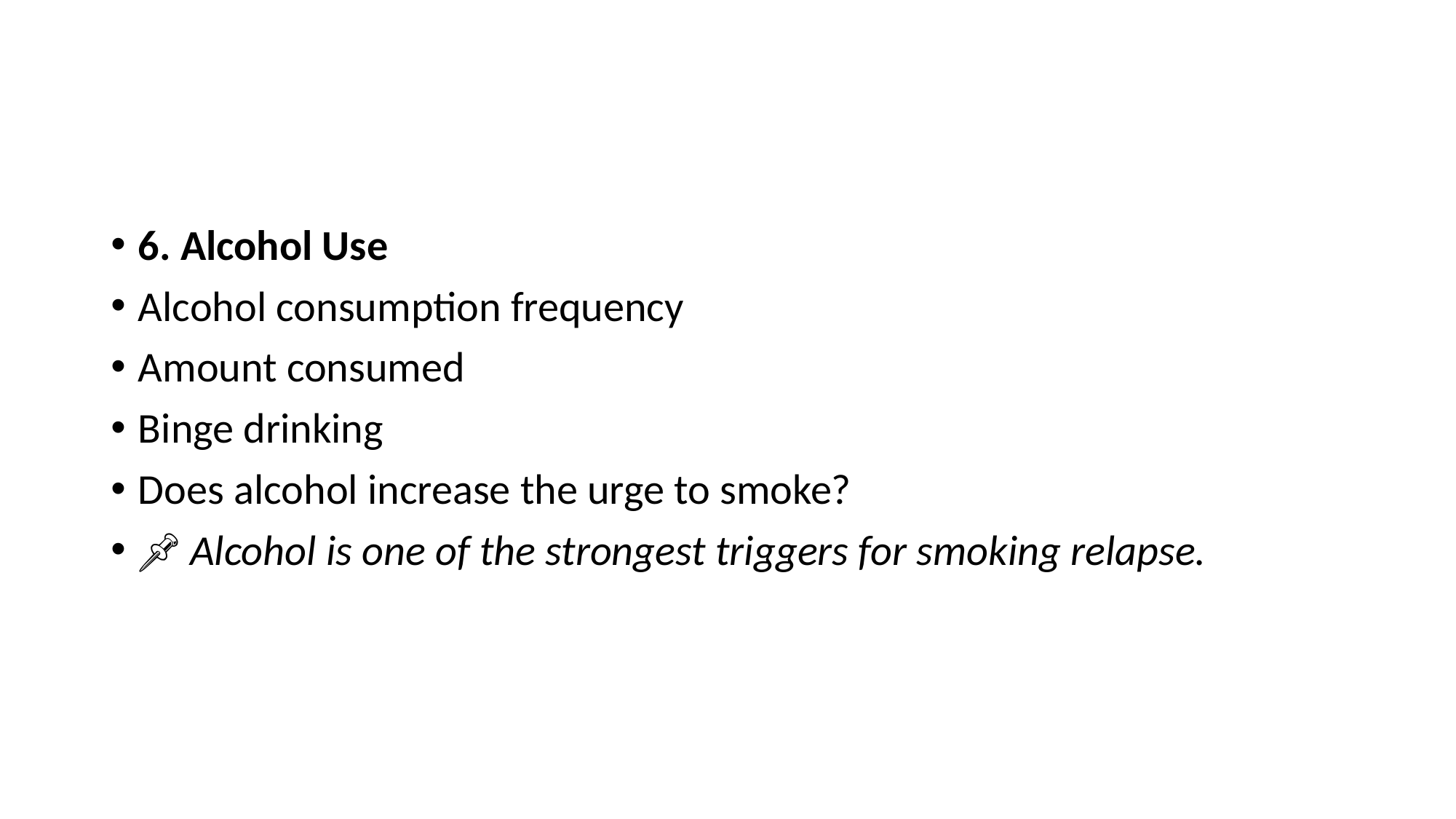

#
6. Alcohol Use
Alcohol consumption frequency
Amount consumed
Binge drinking
Does alcohol increase the urge to smoke?
📌 Alcohol is one of the strongest triggers for smoking relapse.